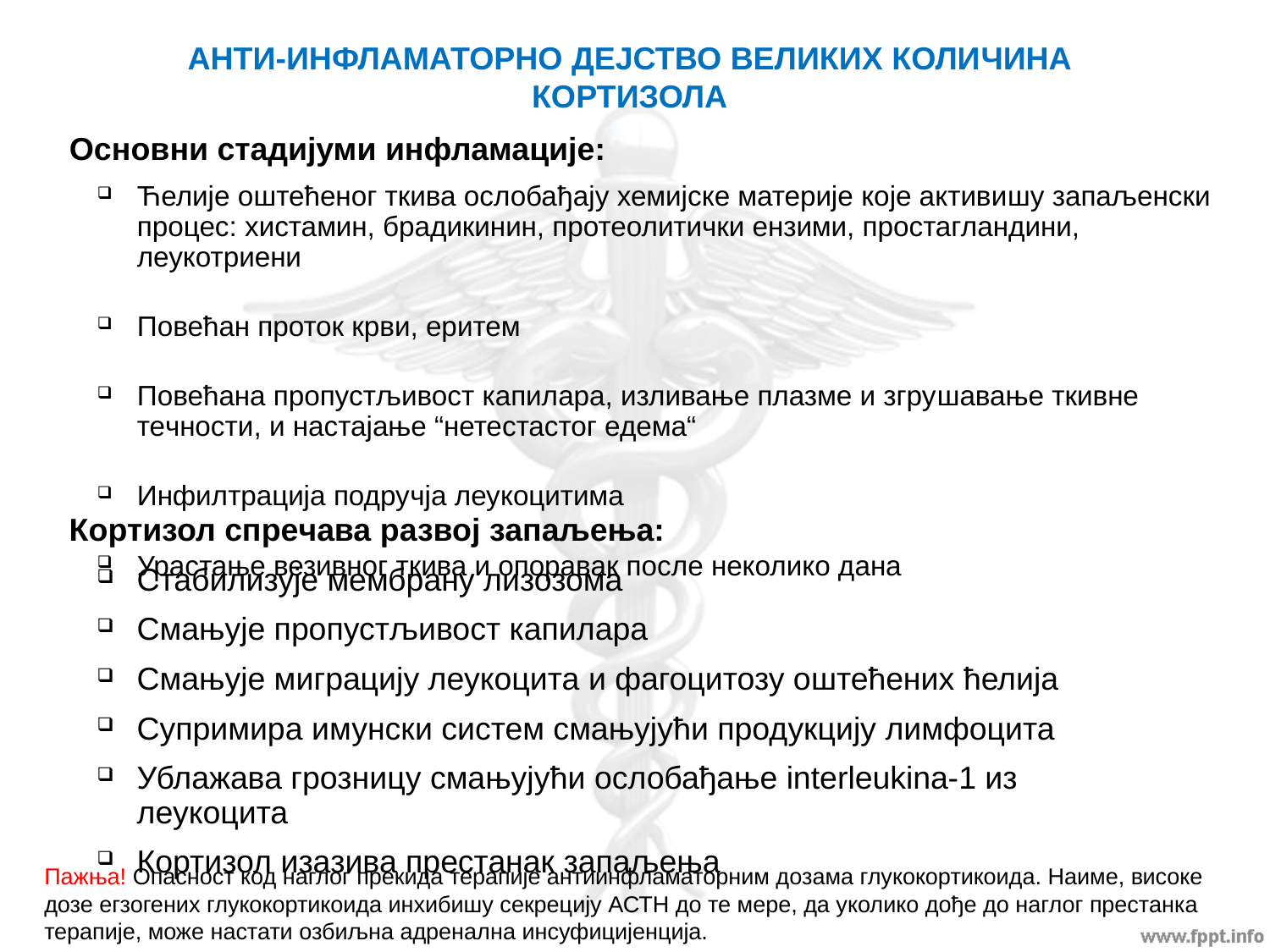

АНТИ-ИНФЛАМАТОРНО ДЕЈСТВО ВЕЛИКИХ КОЛИЧИНА КОРТИЗОЛА
    Основни стадијуми инфламације:

Ћелије оштећеног ткива ослобађају хемијске материје које активишу запаљенски процес: хистамин, брадикинин, протеолитички ензими, простагландини, леукотриени

Повећан проток крви, еритем

Повећана пропустљивост капилара, изливање плазме и згрушавање ткивне течности, и настајање “нетестастог едема“

Инфилтрација подручја леукоцитима

Урастање везивног ткива и опоравак после неколико дана
    Кортизол спречава развој запаљења:

Стабилизује мембрану лизозома

Смањује пропустљивост капилара

Смањује миграцију леукоцита и фагоцитозу оштећених ћелија

Супримира имунски систем смањујући продукцију лимфоцита

Ублажава грозницу смањујући ослобађање interleukina-1 из леукоцита

Кортизол изазива престанак запаљења
Пажња! Опасност код наглог прекида терапије антиинфламаторним дозама глукокортикоида. Наиме, високе дозе егзогених глукокортикоида инхибишу секрецију АСТН до те мере, да уколико дође до наглог престанка терапије, може настати озбиљна адренална инсуфицијенција.